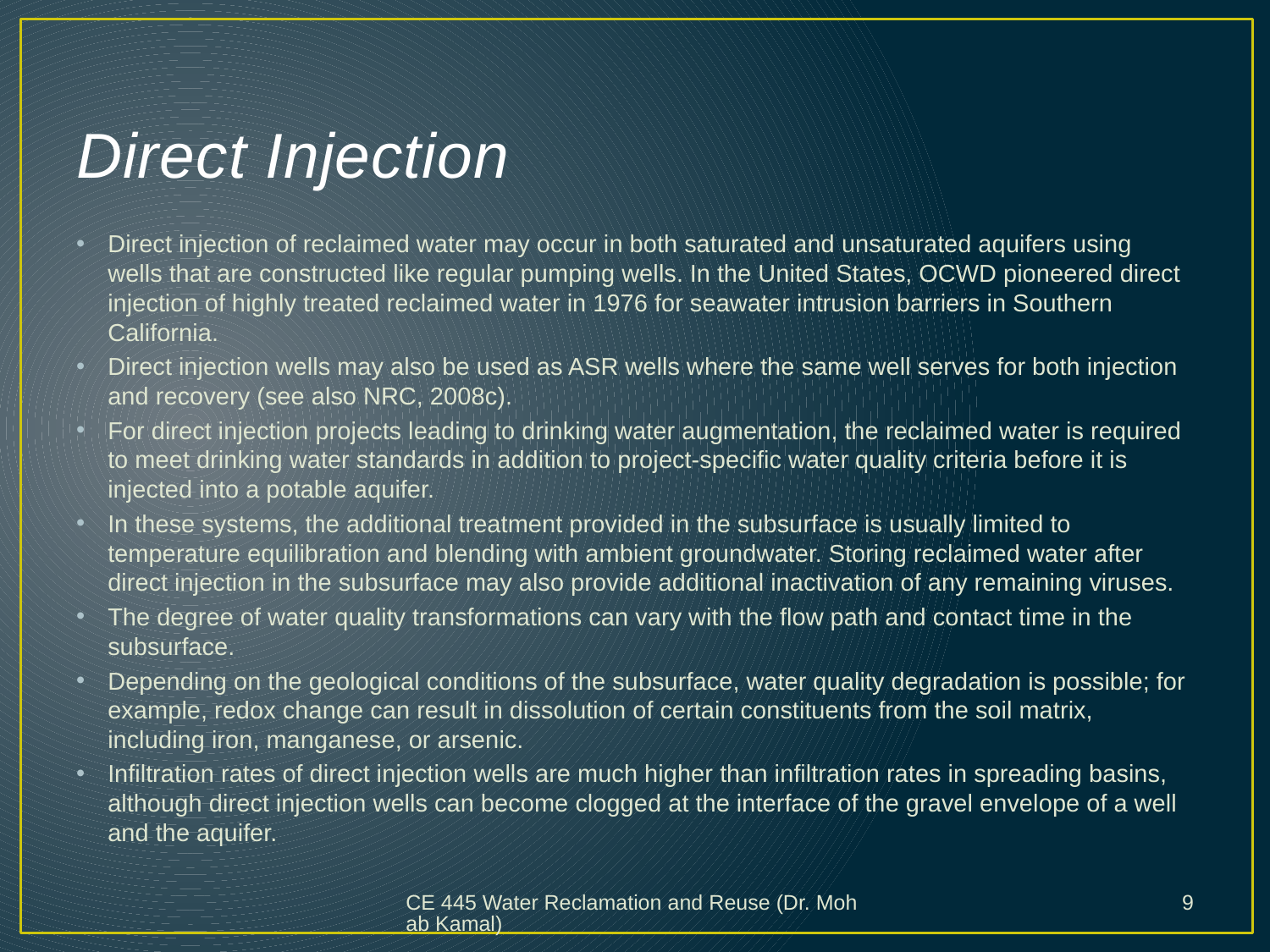

# Direct Injection
Direct injection of reclaimed water may occur in both saturated and unsaturated aquifers using wells that are constructed like regular pumping wells. In the United States, OCWD pioneered direct injection of highly treated reclaimed water in 1976 for seawater intrusion barriers in Southern California.
Direct injection wells may also be used as ASR wells where the same well serves for both injection and recovery (see also NRC, 2008c).
For direct injection projects leading to drinking water augmentation, the reclaimed water is required to meet drinking water standards in addition to project-specific water quality criteria before it is injected into a potable aquifer.
In these systems, the additional treatment provided in the subsurface is usually limited to temperature equilibration and blending with ambient groundwater. Storing reclaimed water after direct injection in the subsurface may also provide additional inactivation of any remaining viruses.
The degree of water quality transformations can vary with the flow path and contact time in the subsurface.
Depending on the geological conditions of the subsurface, water quality degradation is possible; for example, redox change can result in dissolution of certain constituents from the soil matrix, including iron, manganese, or arsenic.
Infiltration rates of direct injection wells are much higher than infiltration rates in spreading basins, although direct injection wells can become clogged at the interface of the gravel envelope of a well and the aquifer.
CE 445 Water Reclamation and Reuse (Dr. Mohab Kamal)
9